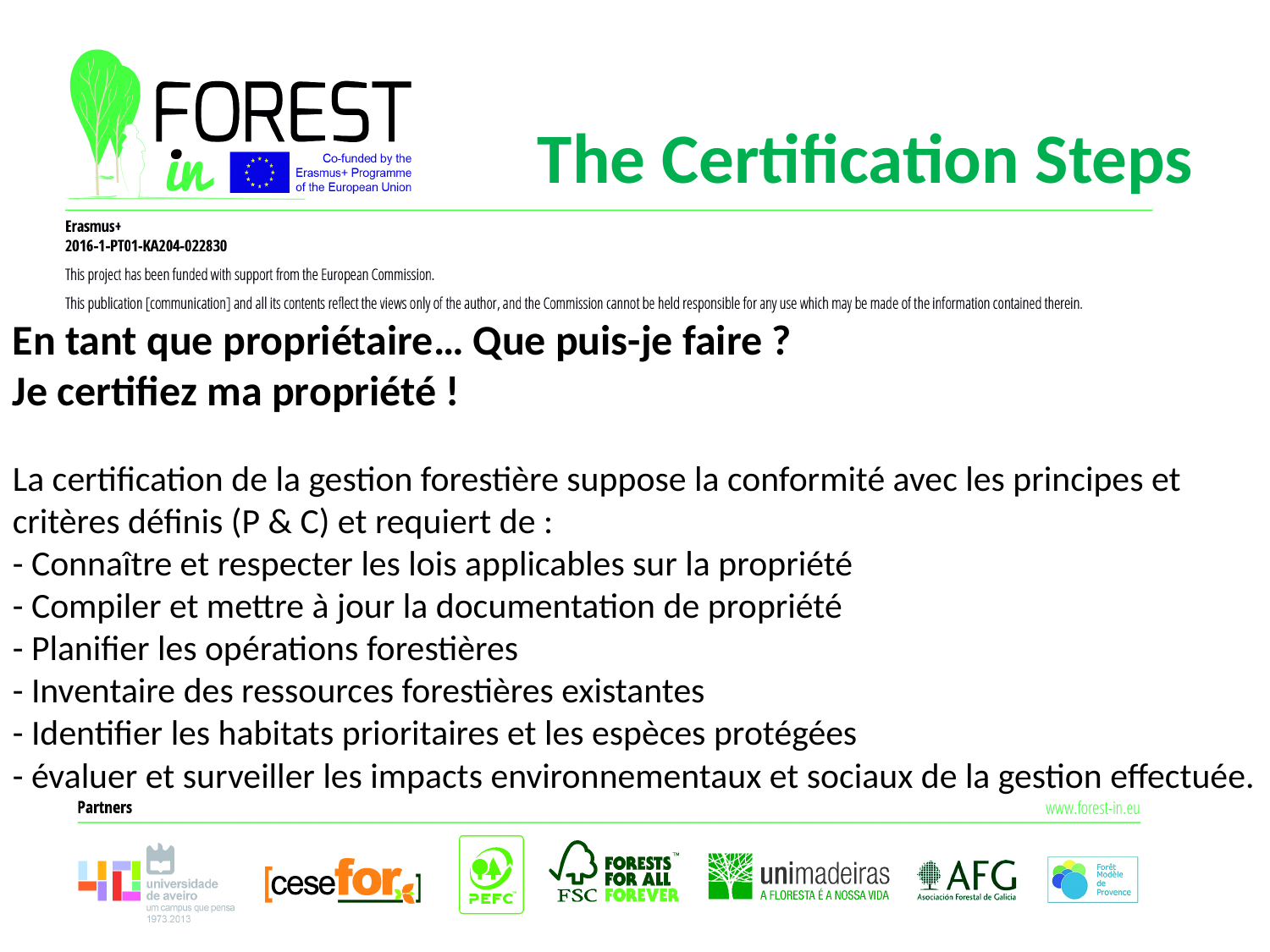

The Certification Steps
En tant que propriétaire… Que puis-je faire ?
Je certifiez ma propriété !
La certification de la gestion forestière suppose la conformité avec les principes et critères définis (P & C) et requiert de :
- Connaître et respecter les lois applicables sur la propriété
- Compiler et mettre à jour la documentation de propriété
- Planifier les opérations forestières
- Inventaire des ressources forestières existantes
- Identifier les habitats prioritaires et les espèces protégées
- évaluer et surveiller les impacts environnementaux et sociaux de la gestion effectuée.